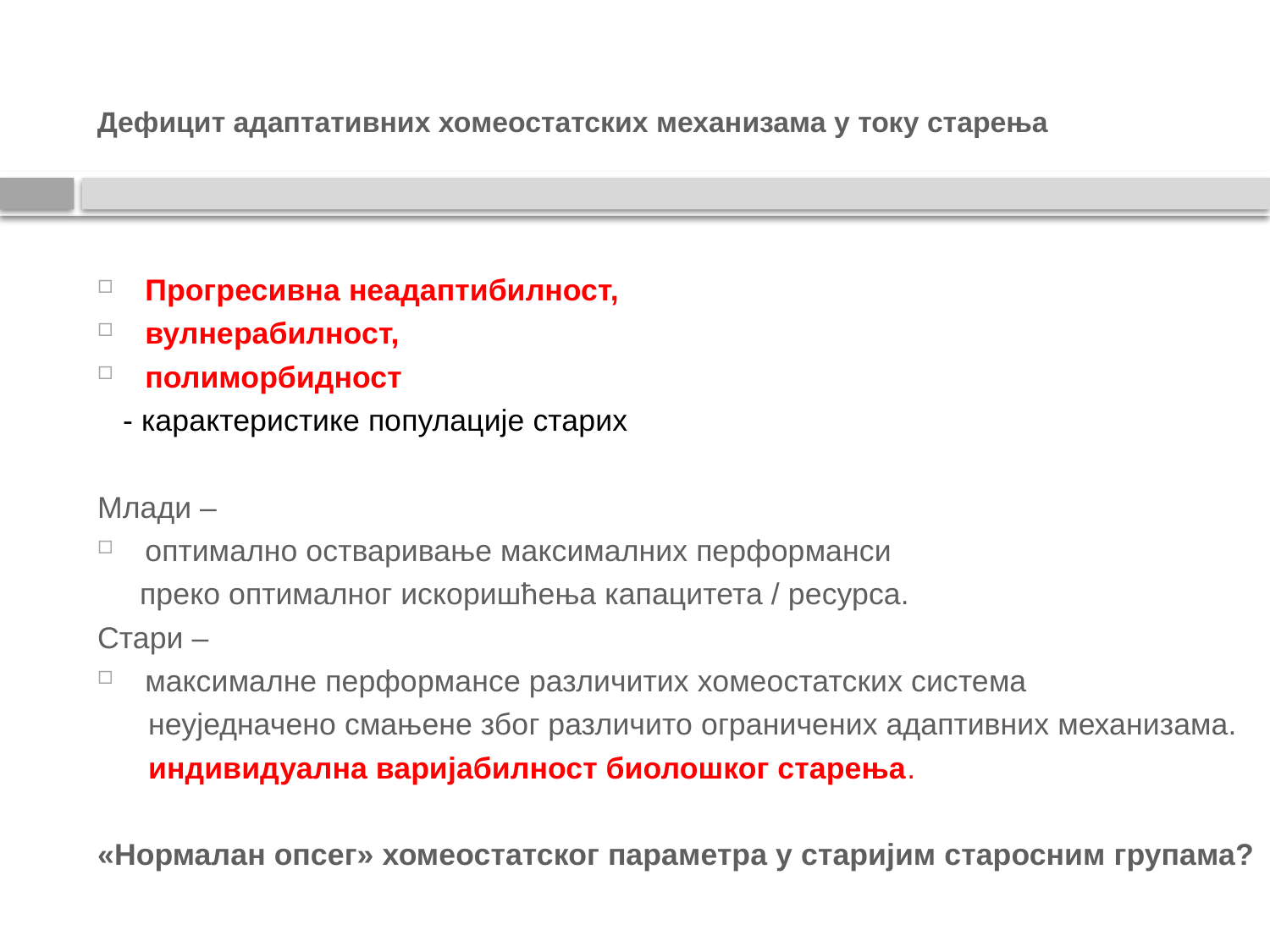

# Дефицит адаптативних хомеостатских механизама у току старења
Прогресивна неадаптибилност,
вулнерабилност,
полиморбидност
   - карактеристике популације старих

Млади –
оптимално остваривање максималних перформанси
     преко оптималног искоришћења капацитета / ресурса.
Стари –
максималне перформансе различитих хомеостатских система
      неуједначено смањене због различито ограничених адаптивних механизама.
      индивидуална варијабилност биолошког старења.

«Нормалан опсег» хомеостатског параметра у старијим старосним групама?